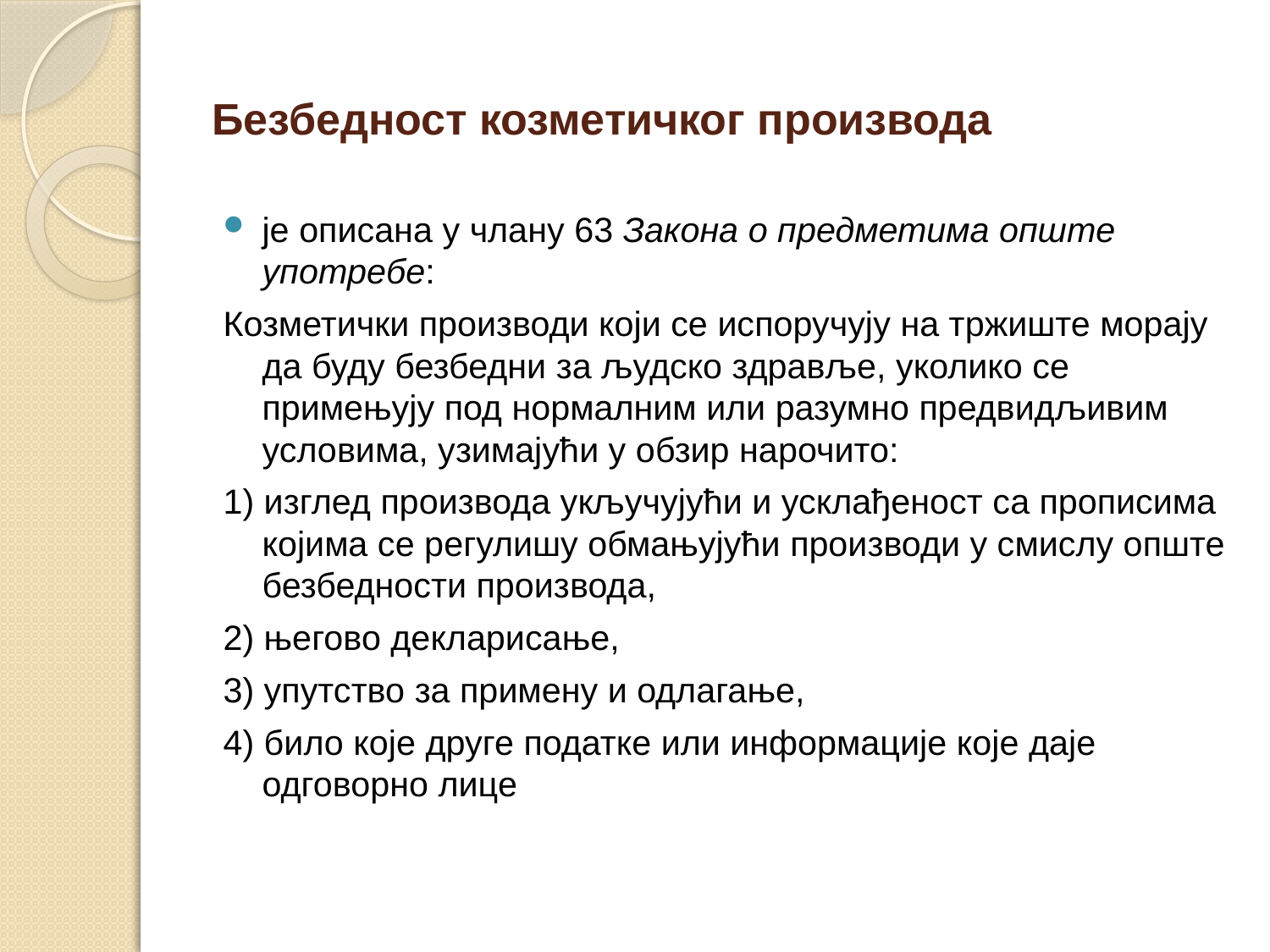

# Безбедност козметичког производа
је описана у члану 63 Закона о предметима опште употребе:
Козметички производи који се испоручују на тржиште морају да буду безбедни за људско здравље, уколико се примењују под нормалним или разумно предвидљивим условима, узимајући у обзир нарочито:
1) изглед производа укључујући и усклађеност са прописима којима се регулишу обмањујући производи у смислу опште безбедности производа,
2) његово декларисање,
3) упутство за примену и одлагање,
4) било које друге податке или информације које даје одговорно лице